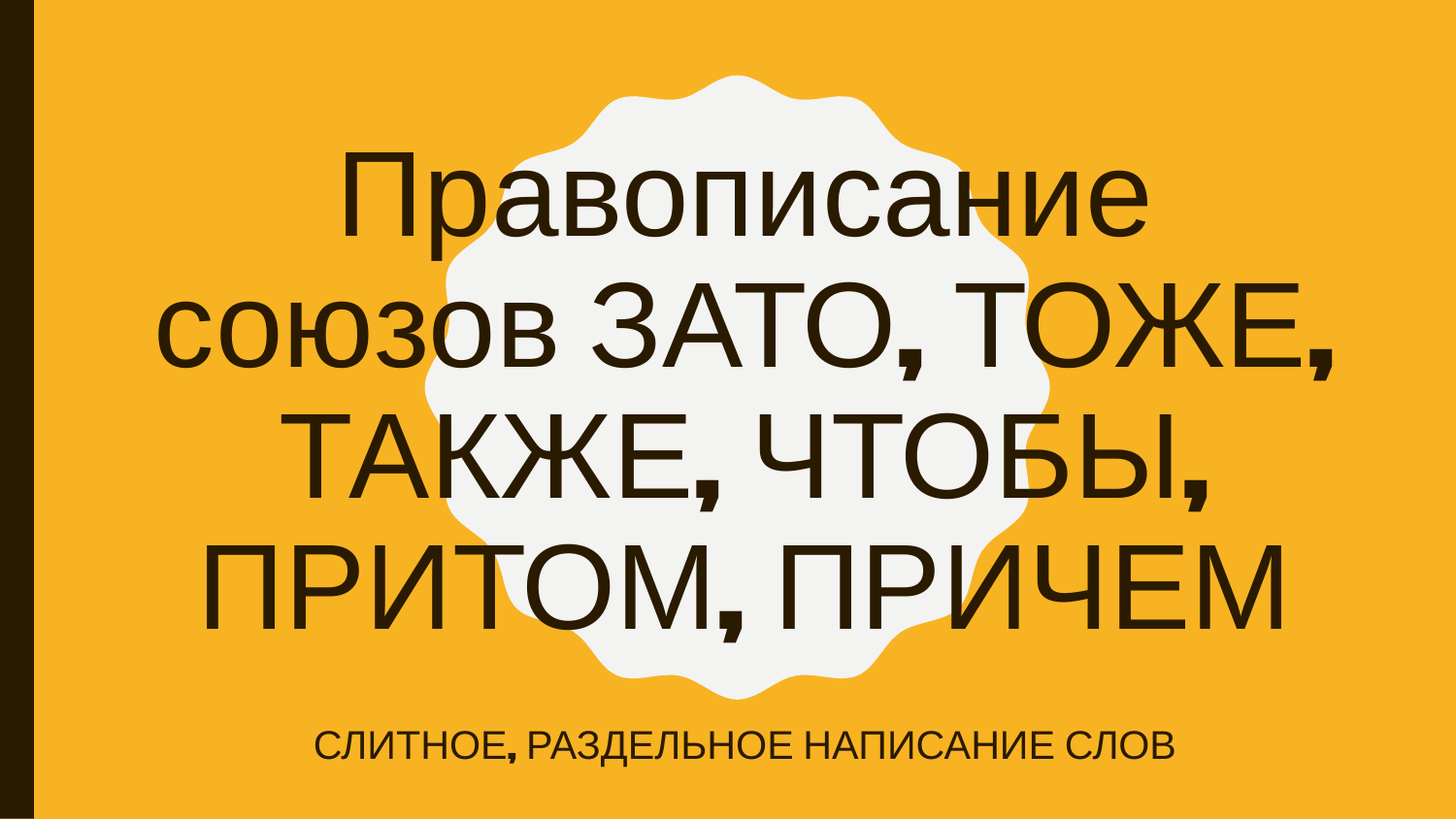

# Правописание союзов ЗАТО, ТОЖЕ, ТАКЖЕ, ЧТОБЫ, ПРИТОМ, ПРИЧЕМ
СЛИТНОЕ, РАЗДЕЛЬНОЕ НАПИСАНИЕ СЛОВ